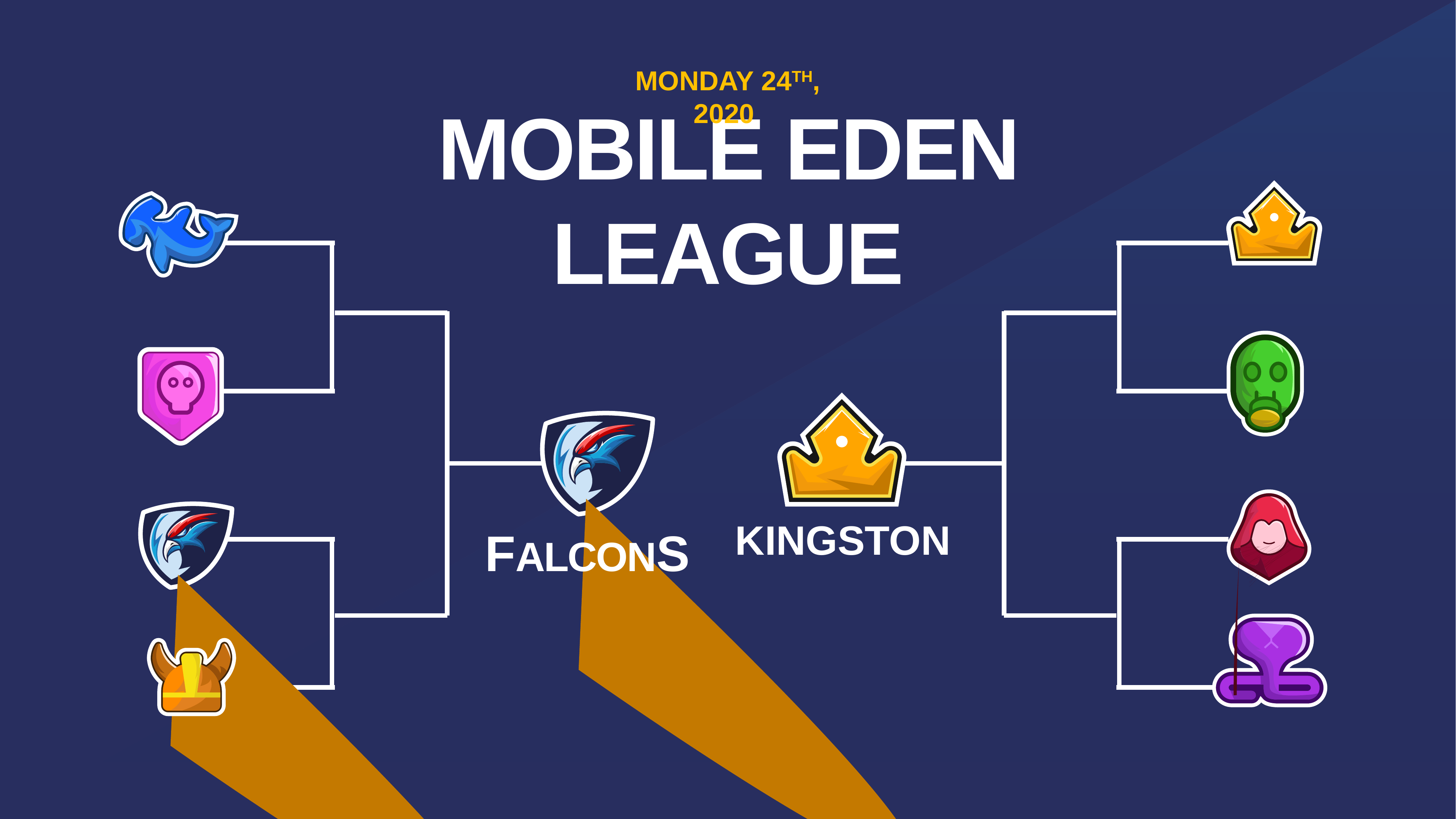

MONDAY 24TH, 2020
MOBILE EDEN LEAGUE

KINGSTON
FALCONS